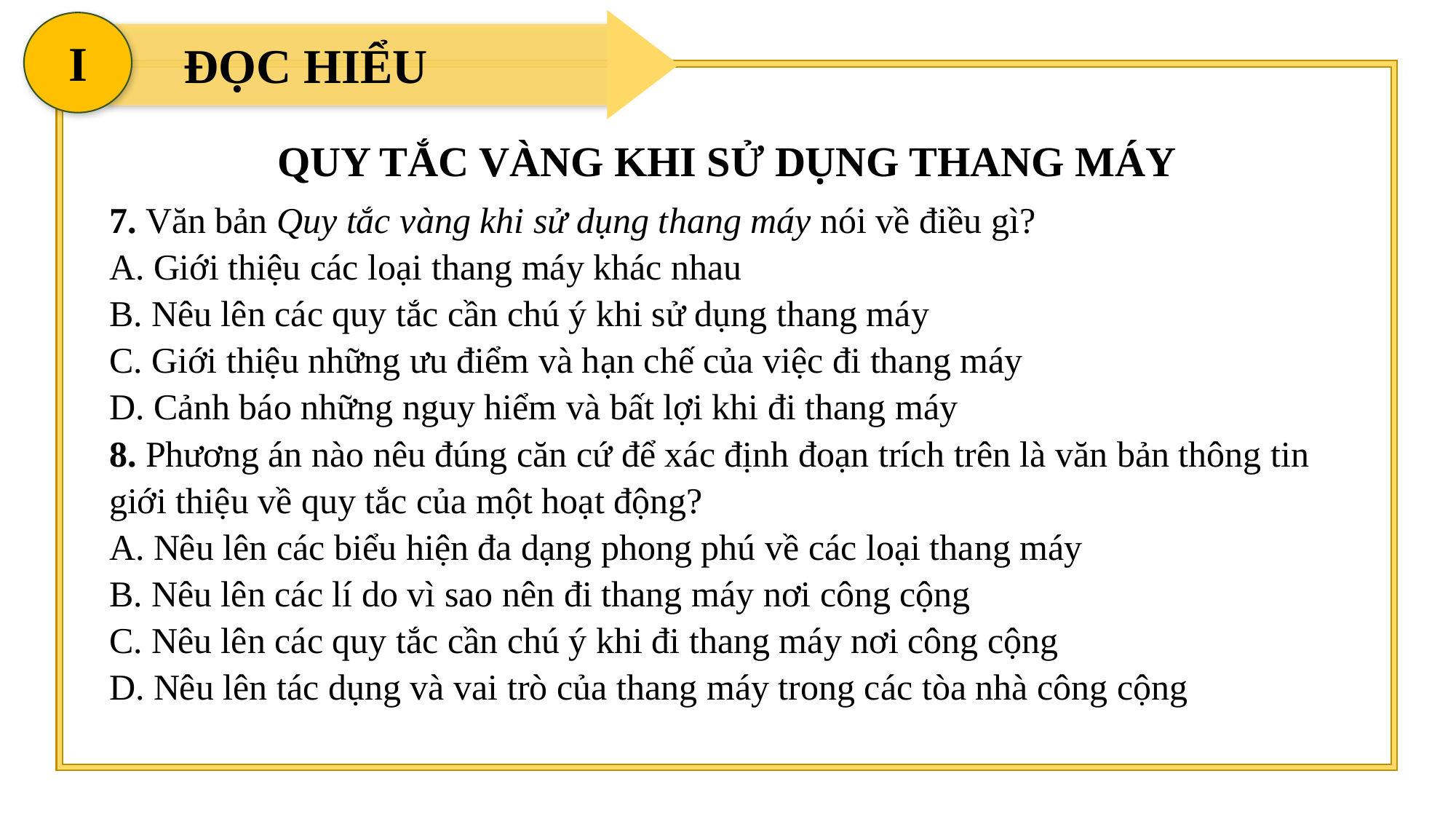

I
ĐỌC HIỂU

QUY TẮC VÀNG KHI SỬ DỤNG THANG MÁY
7. Văn bản Quy tắc vàng khi sử dụng thang máy nói về điều gì?
A. Giới thiệu các loại thang máy khác nhau
B. Nêu lên các quy tắc cần chú ý khi sử dụng thang máy
C. Giới thiệu những ưu điểm và hạn chế của việc đi thang máy
D. Cảnh báo những nguy hiểm và bất lợi khi đi thang máy
8. Phương án nào nêu đúng căn cứ để xác định đoạn trích trên là văn bản thông tin giới thiệu về quy tắc của một hoạt động?
A. Nêu lên các biểu hiện đa dạng phong phú về các loại thang máy
B. Nêu lên các lí do vì sao nên đi thang máy nơi công cộng
C. Nêu lên các quy tắc cần chú ý khi đi thang máy nơi công cộng
D. Nêu lên tác dụng và vai trò của thang máy trong các tòa nhà công cộng